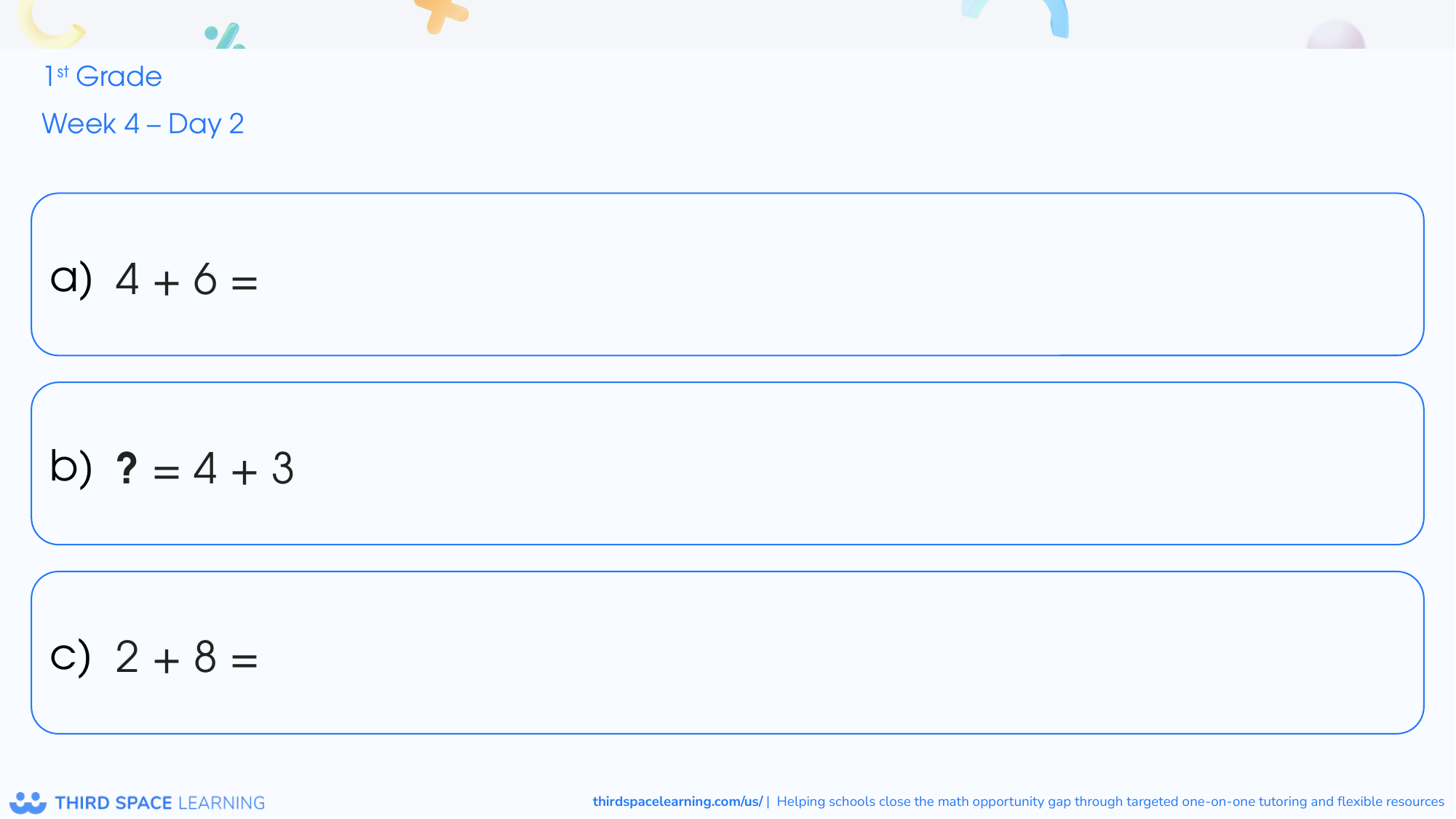

1st Grade
Week 4 – Day 2
4 + 6 =
? = 4 + 3
2 + 8 =